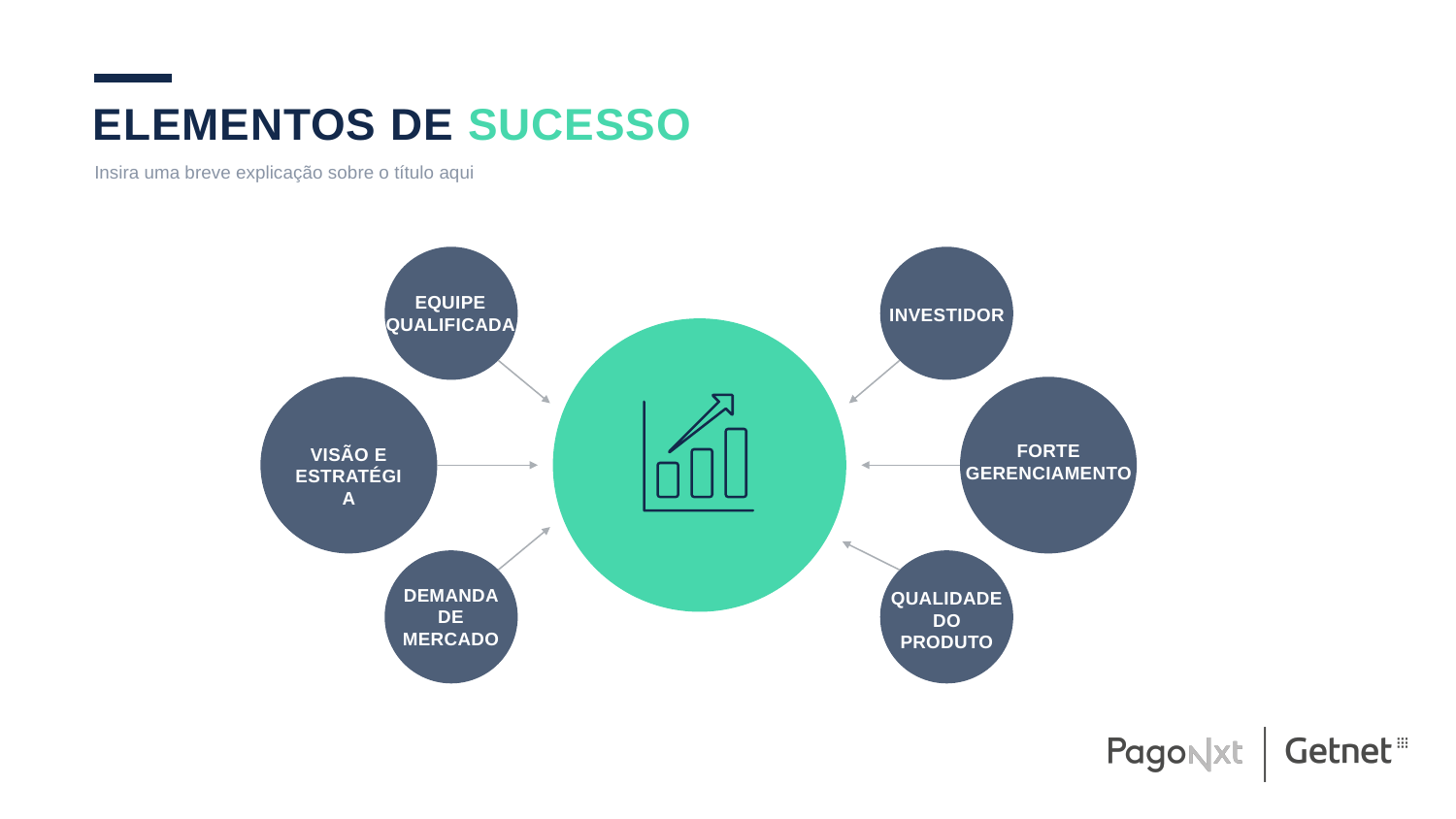

Elementos de sucesso
Insira uma breve explicação sobre o título aqui

EQUIPE QUALIFICADA
iNVESTIDOR

Forte
Gerenciamento
Visão e estratégia

Demanda de mercado
Qualidade do
produto